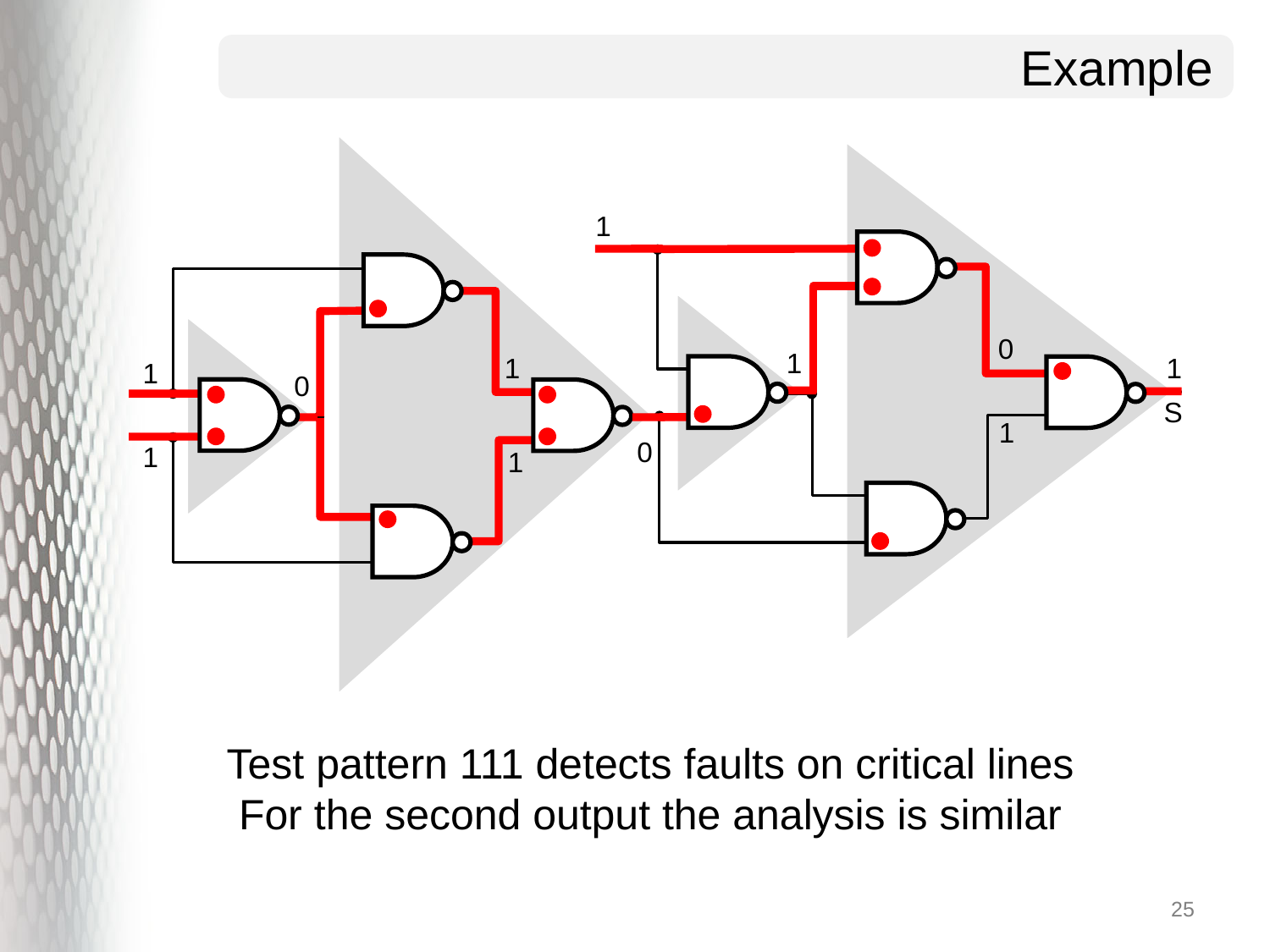

# Example
1

0

1
1
1
1

0

S

1

0
1

1

Test pattern 111 detects faults on critical lines
For the second output the analysis is similar